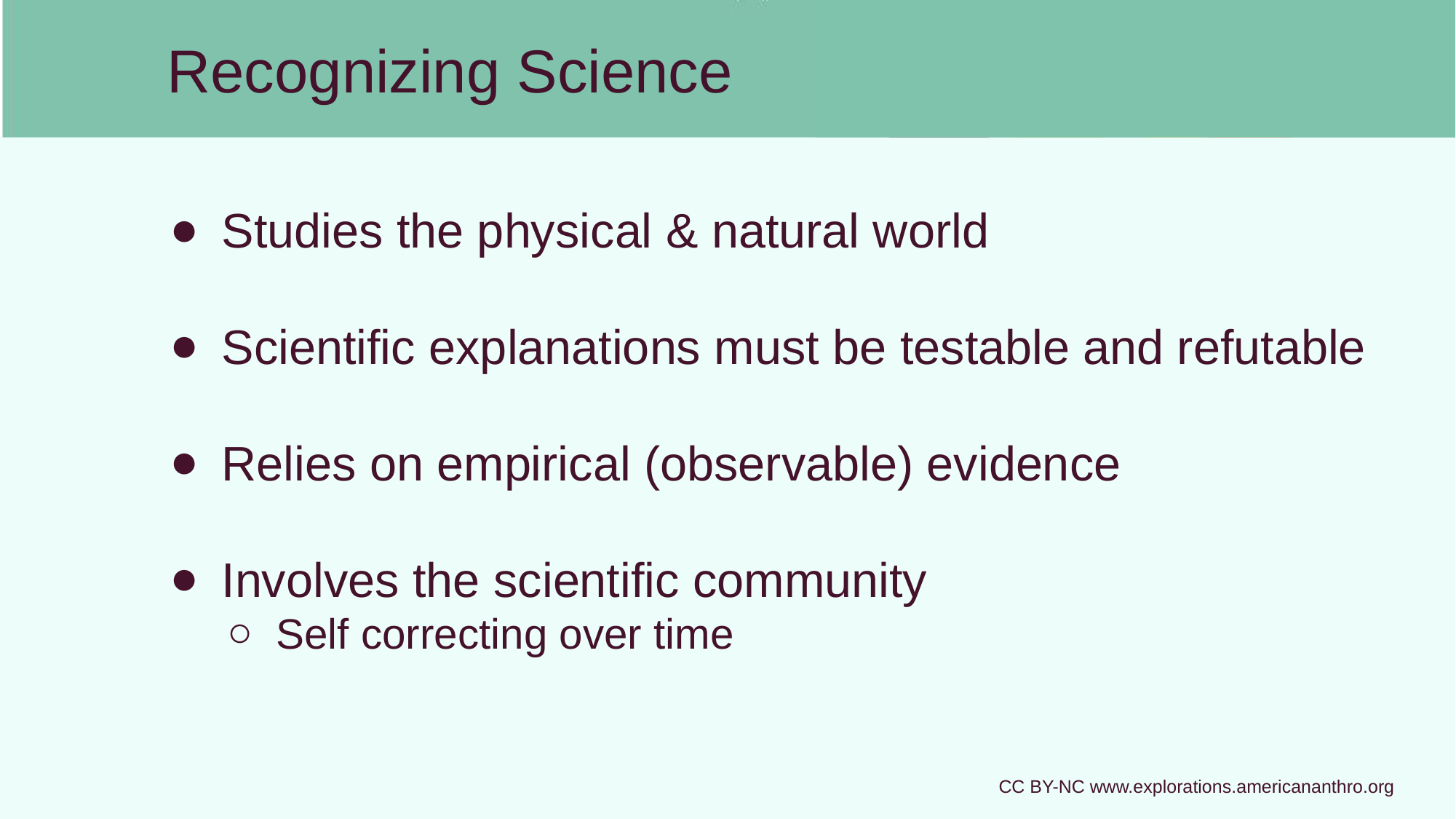

# Recognizing Science
Studies the physical & natural world

Scientific explanations must be testable and refutable

Relies on empirical (observable) evidence

Involves the scientific community
Self correcting over time